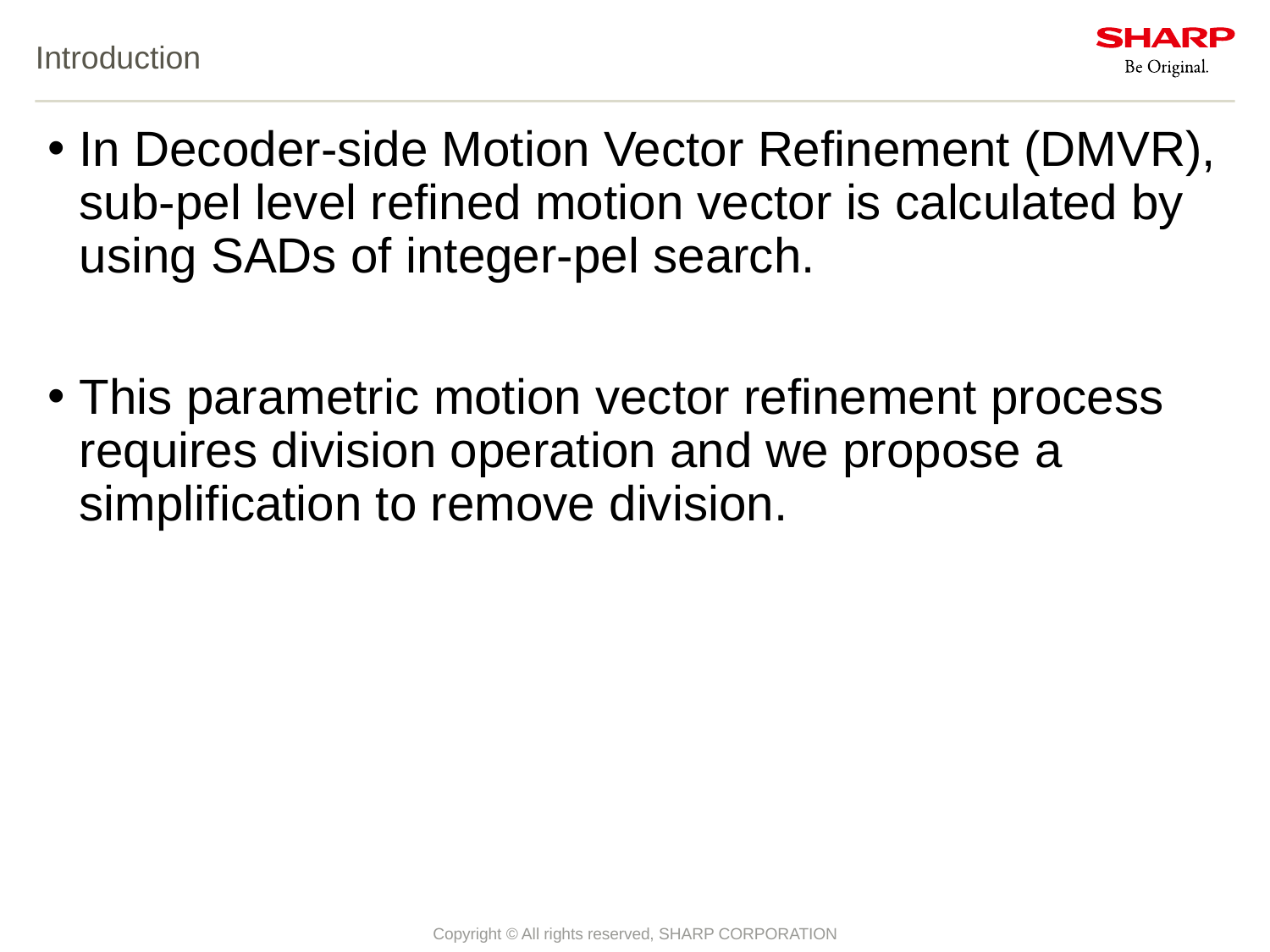

# Introduction
In Decoder-side Motion Vector Refinement (DMVR), sub-pel level refined motion vector is calculated by using SADs of integer-pel search.

This parametric motion vector refinement process requires division operation and we propose a simplification to remove division.
Copyright © All rights reserved, SHARP CORPORATION